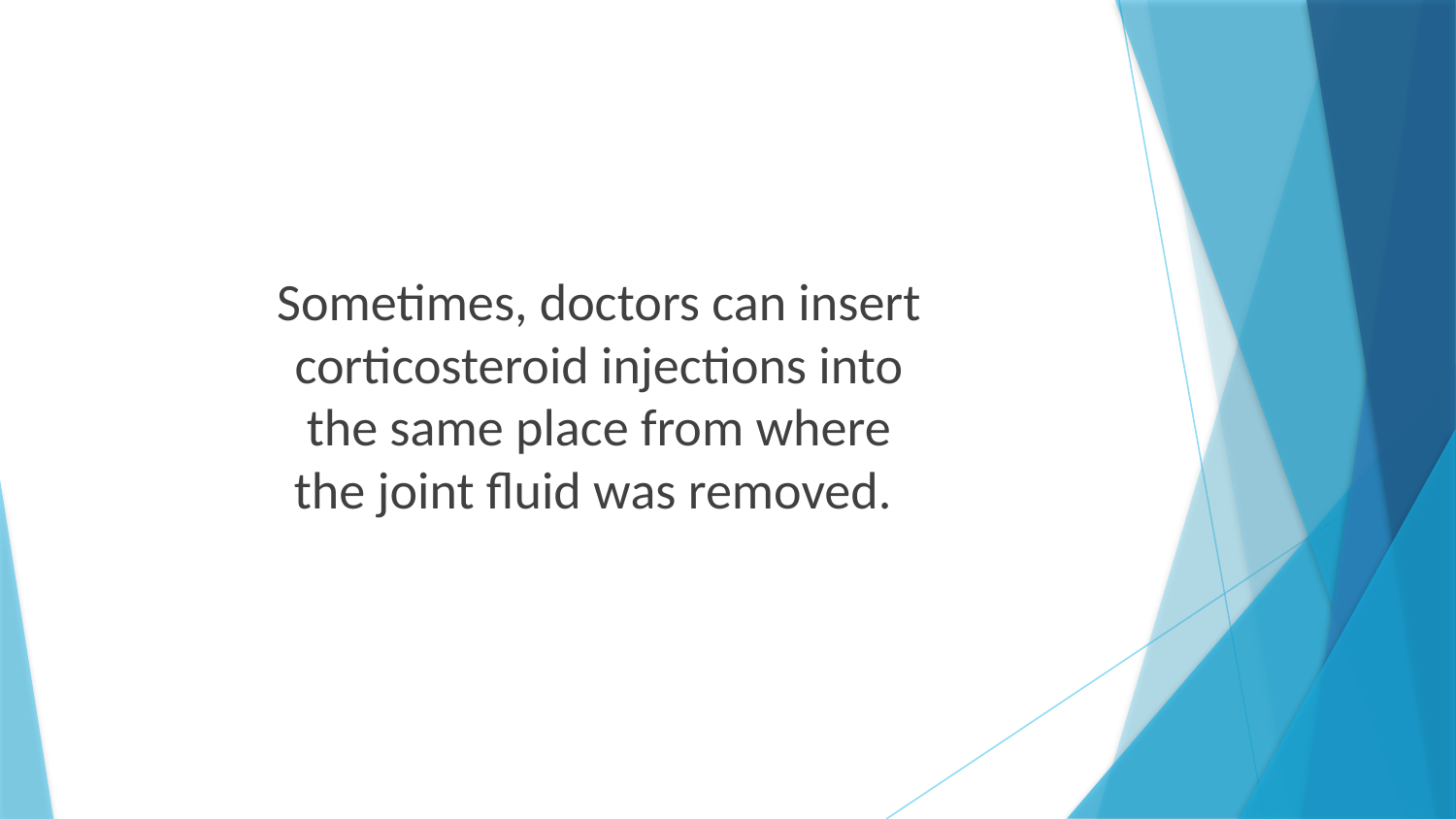

Sometimes, doctors can insert
corticosteroid injections into
the same place from where
the joint fluid was removed.